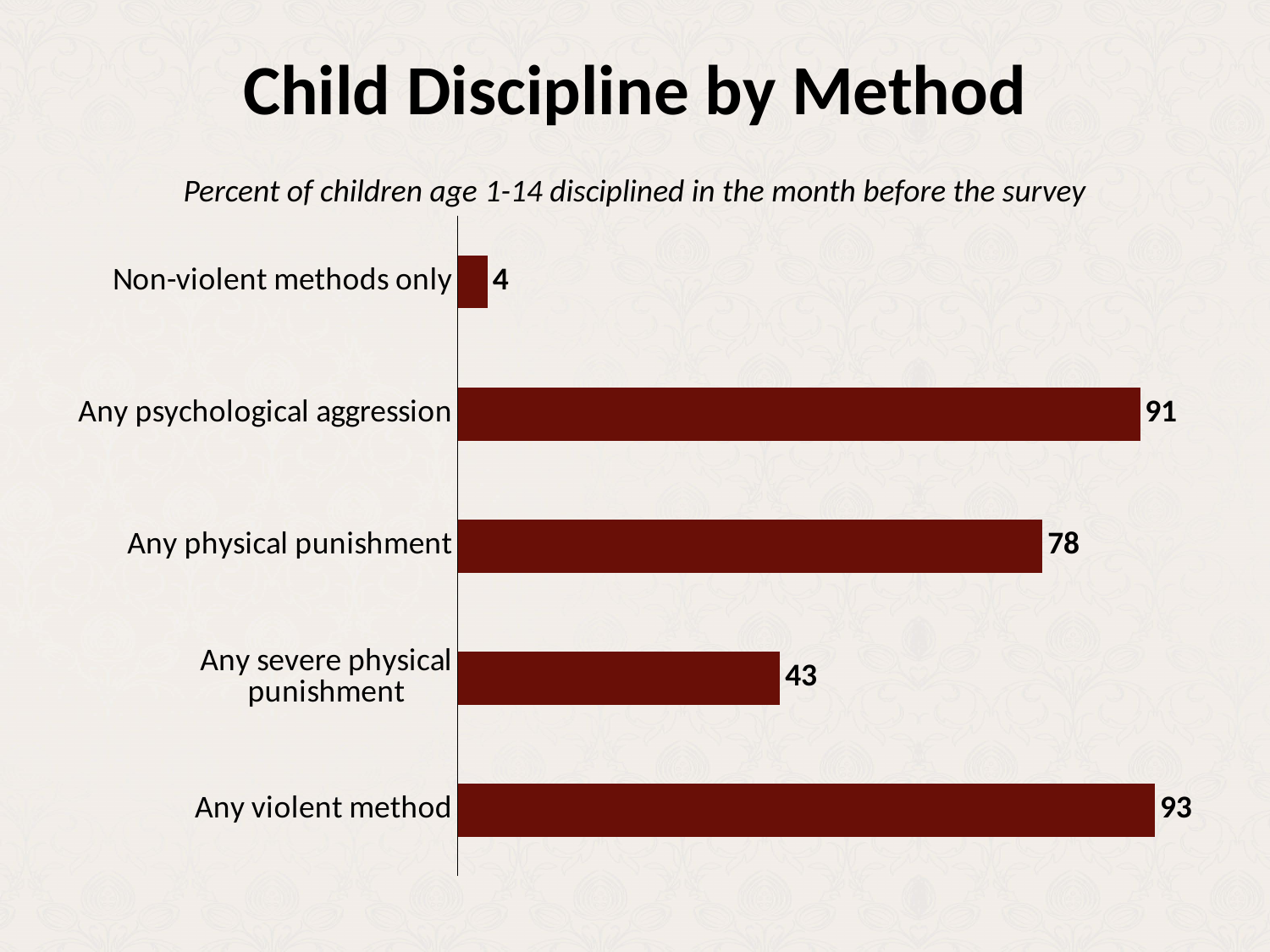

# Child Discipline by Method
Percent of children age 1-14 disciplined in the month before the survey

### Chart

| Category | Column1 |
|---|---|
| Any violent method | 93.0 |
| Any severe physical punishment | 43.0 |
| Any physical punishment | 78.0 |
| Any psychological aggression | 91.0 |
| Non-violent methods only | 4.0 |